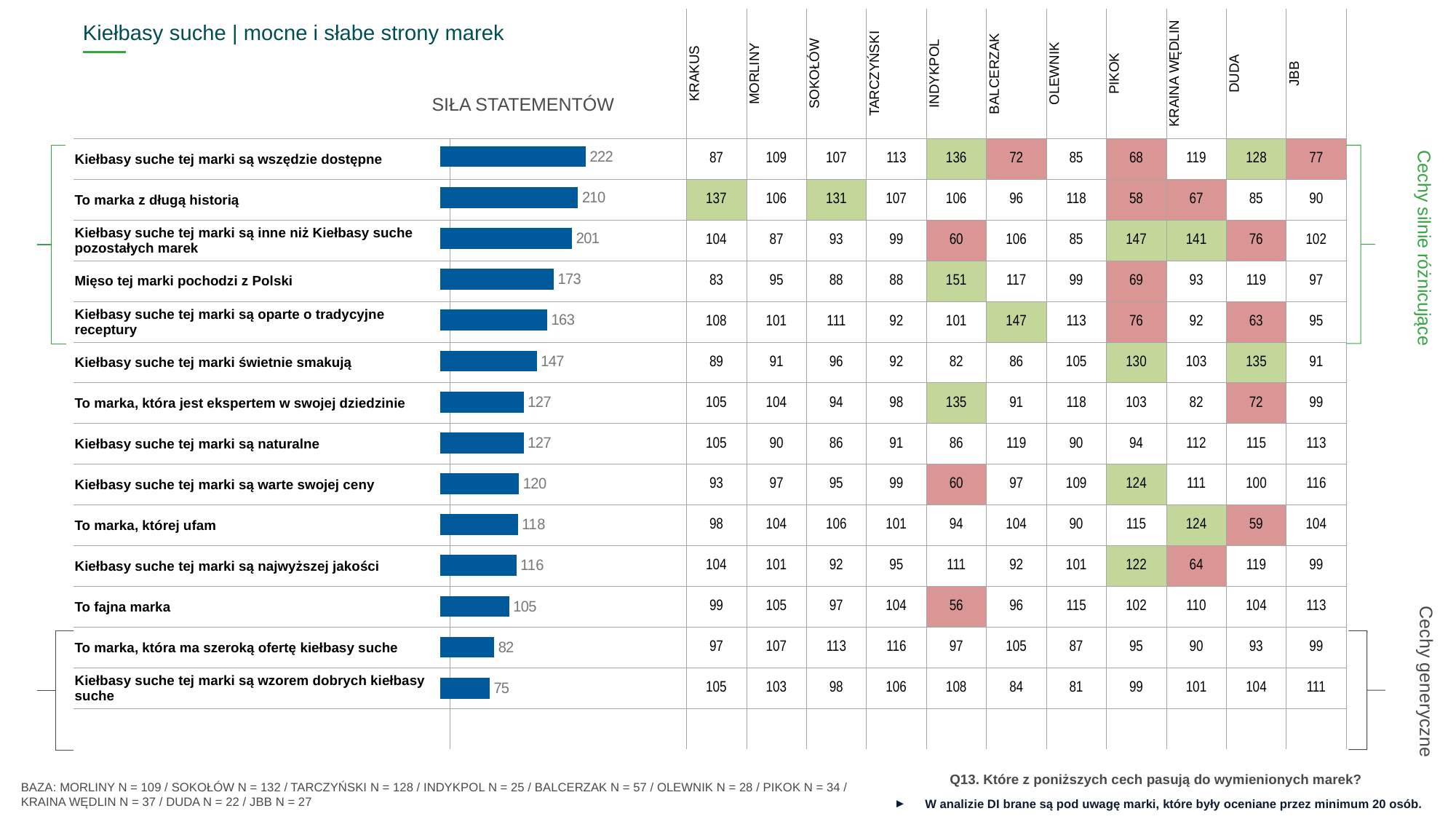

| ^TABDI^ | x | KRAKUS | MORLINY | SOKOŁÓW | TARCZYŃSKI | INDYKPOL | BALCERZAK | OLEWNIK | PIKOK | KRAINA WĘDLIN | DUDA | JBB |
| --- | --- | --- | --- | --- | --- | --- | --- | --- | --- | --- | --- | --- |
| Kiełbasy suche tej marki są wszędzie dostępne |  | 87 | 109 | 107 | 113 | 136 | 72 | 85 | 68 | 119 | 128 | 77 |
| To marka z długą historią |  | 137 | 106 | 131 | 107 | 106 | 96 | 118 | 58 | 67 | 85 | 90 |
| Kiełbasy suche tej marki są inne niż Kiełbasy suche pozostałych marek |  | 104 | 87 | 93 | 99 | 60 | 106 | 85 | 147 | 141 | 76 | 102 |
| Mięso tej marki pochodzi z Polski |  | 83 | 95 | 88 | 88 | 151 | 117 | 99 | 69 | 93 | 119 | 97 |
| Kiełbasy suche tej marki są oparte o tradycyjne receptury |  | 108 | 101 | 111 | 92 | 101 | 147 | 113 | 76 | 92 | 63 | 95 |
| Kiełbasy suche tej marki świetnie smakują |  | 89 | 91 | 96 | 92 | 82 | 86 | 105 | 130 | 103 | 135 | 91 |
| To marka, która jest ekspertem w swojej dziedzinie |  | 105 | 104 | 94 | 98 | 135 | 91 | 118 | 103 | 82 | 72 | 99 |
| Kiełbasy suche tej marki są naturalne |  | 105 | 90 | 86 | 91 | 86 | 119 | 90 | 94 | 112 | 115 | 113 |
| Kiełbasy suche tej marki są warte swojej ceny |  | 93 | 97 | 95 | 99 | 60 | 97 | 109 | 124 | 111 | 100 | 116 |
| To marka, której ufam |  | 98 | 104 | 106 | 101 | 94 | 104 | 90 | 115 | 124 | 59 | 104 |
| Kiełbasy suche tej marki są najwyższej jakości |  | 104 | 101 | 92 | 95 | 111 | 92 | 101 | 122 | 64 | 119 | 99 |
| To fajna marka |  | 99 | 105 | 97 | 104 | 56 | 96 | 115 | 102 | 110 | 104 | 113 |
| To marka, która ma szeroką ofertę kiełbasy suche |  | 97 | 107 | 113 | 116 | 97 | 105 | 87 | 95 | 90 | 93 | 99 |
| Kiełbasy suche tej marki są wzorem dobrych kiełbasy suche |  | 105 | 103 | 98 | 106 | 108 | 84 | 81 | 99 | 101 | 104 | 111 |
|  |  |  |  |  |  |  |  |  |  |  |  |  |

Kiełbasy suche | mocne i słabe strony marek
SIŁA STATEMENTÓW

### Chart

| Category | Seria 1 |
|---|---|
|  | 222.0 |
|  | 210.0 |
|  | 201.0 |
|  | 173.0 |
|  | 163.0 |
|  | 147.0 |
|  | 127.0 |
|  | 127.0 |
|  | 120.0 |
|  | 118.0 |
|  | 116.0 |
|  | 105.0 |
|  | 82.0 |
|  | 75.0 |
|  | None |

Cechy silnie różnicujące

Cechy generyczne
Q13. Które z poniższych cech pasują do wymienionych marek?

BAZA: MORLINY N = 109 / SOKOŁÓW N = 132 / TARCZYŃSKI N = 128 / INDYKPOL N = 25 / BALCERZAK N = 57 / OLEWNIK N = 28 / PIKOK N = 34 / KRAINA WĘDLIN N = 37 / DUDA N = 22 / JBB N = 27
W analizie DI brane są pod uwagę marki, które były oceniane przez minimum 20 osób.